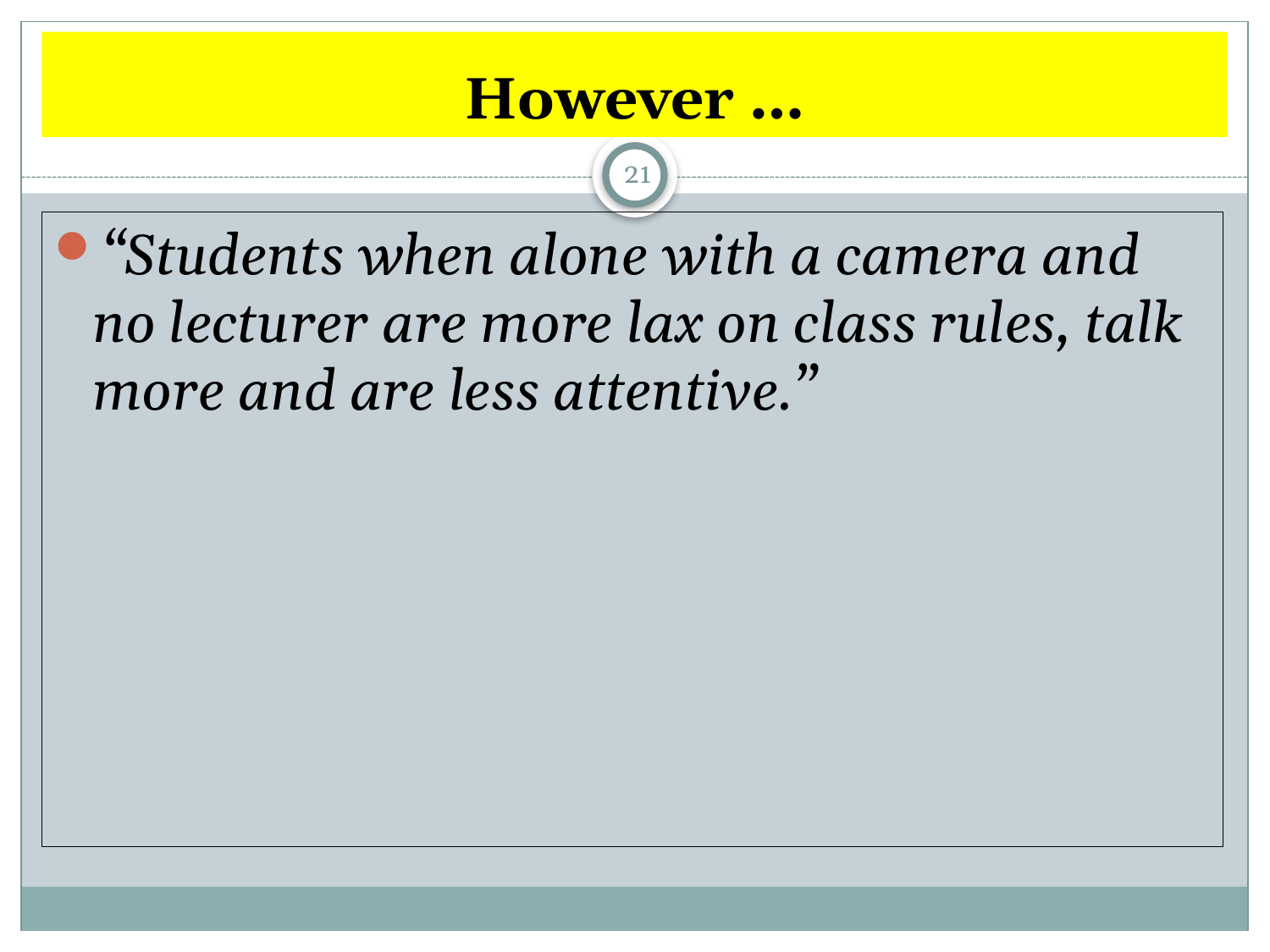

# However …
21
“Students when alone with a camera and no lecturer are more lax on class rules, talk more and are less attentive.”